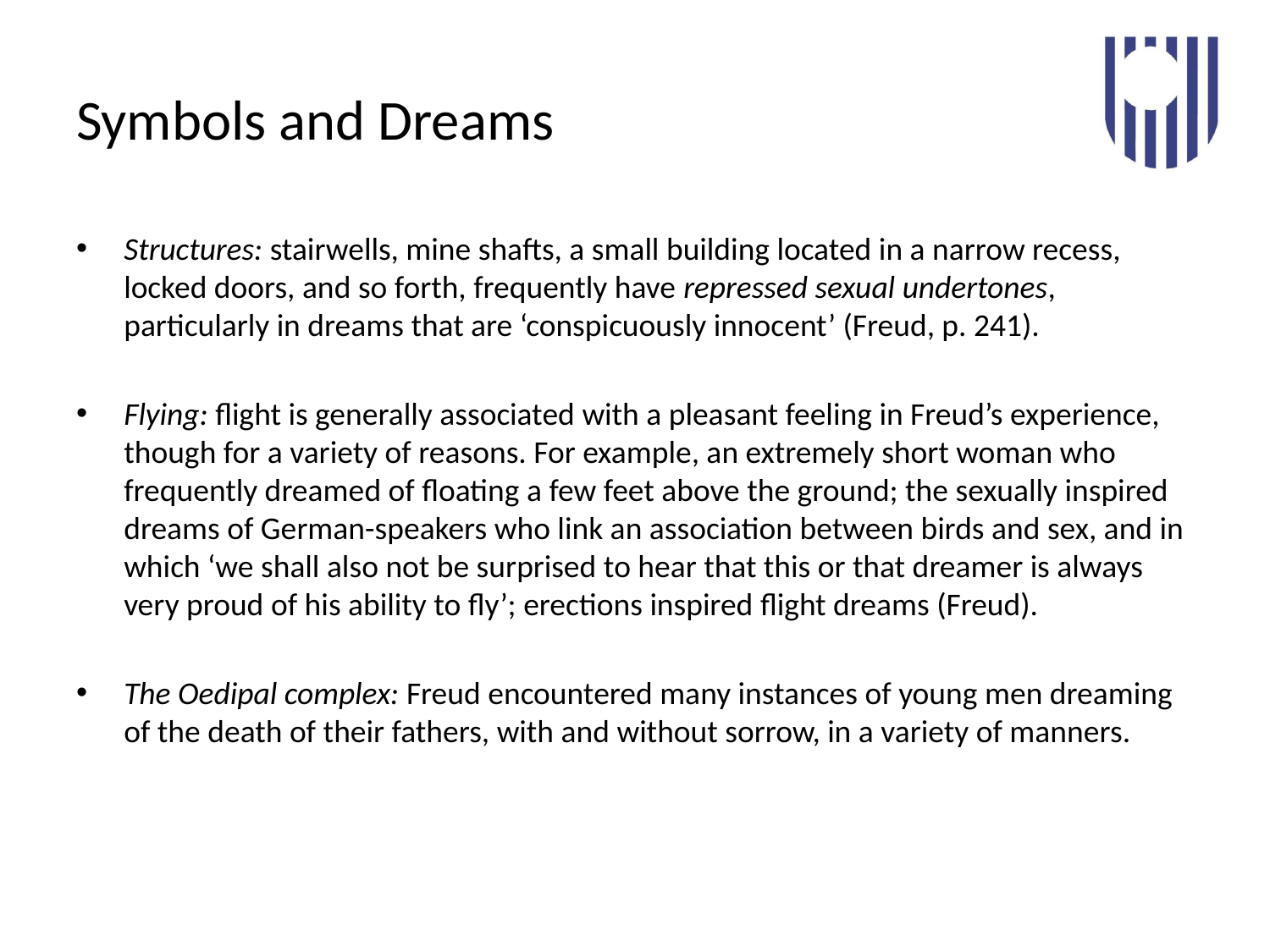

# Symbols and Dreams
Structures: stairwells, mine shafts, a small building located in a narrow recess, locked doors, and so forth, frequently have repressed sexual undertones, particularly in dreams that are ‘conspicuously innocent’ (Freud, p. 241).

Flying: flight is generally associated with a pleasant feeling in Freud’s experience, though for a variety of reasons. For example, an extremely short woman who frequently dreamed of floating a few feet above the ground; the sexually inspired dreams of German-speakers who link an association between birds and sex, and in which ‘we shall also not be surprised to hear that this or that dreamer is always very proud of his ability to fly’; erections inspired flight dreams (Freud).

The Oedipal complex: Freud encountered many instances of young men dreaming of the death of their fathers, with and without sorrow, in a variety of manners.